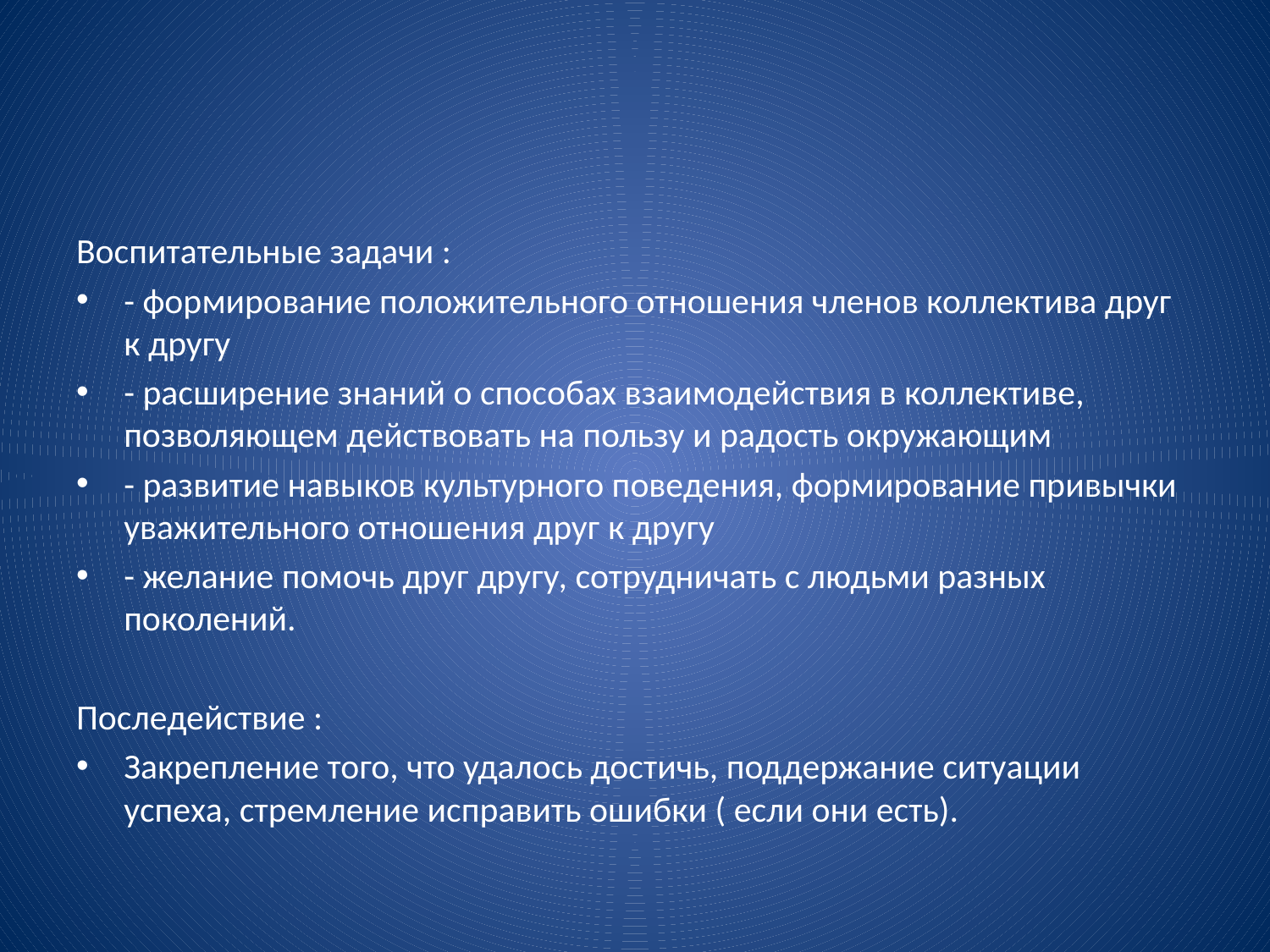

#
Воспитательные задачи :
- формирование положительного отношения членов коллектива друг к другу
- расширение знаний о способах взаимодействия в коллективе, позволяющем действовать на пользу и радость окружающим
- развитие навыков культурного поведения, формирование привычки уважительного отношения друг к другу
- желание помочь друг другу, сотрудничать с людьми разных поколений.

Последействие :
Закрепление того, что удалось достичь, поддержание ситуации успеха, стремление исправить ошибки ( если они есть).